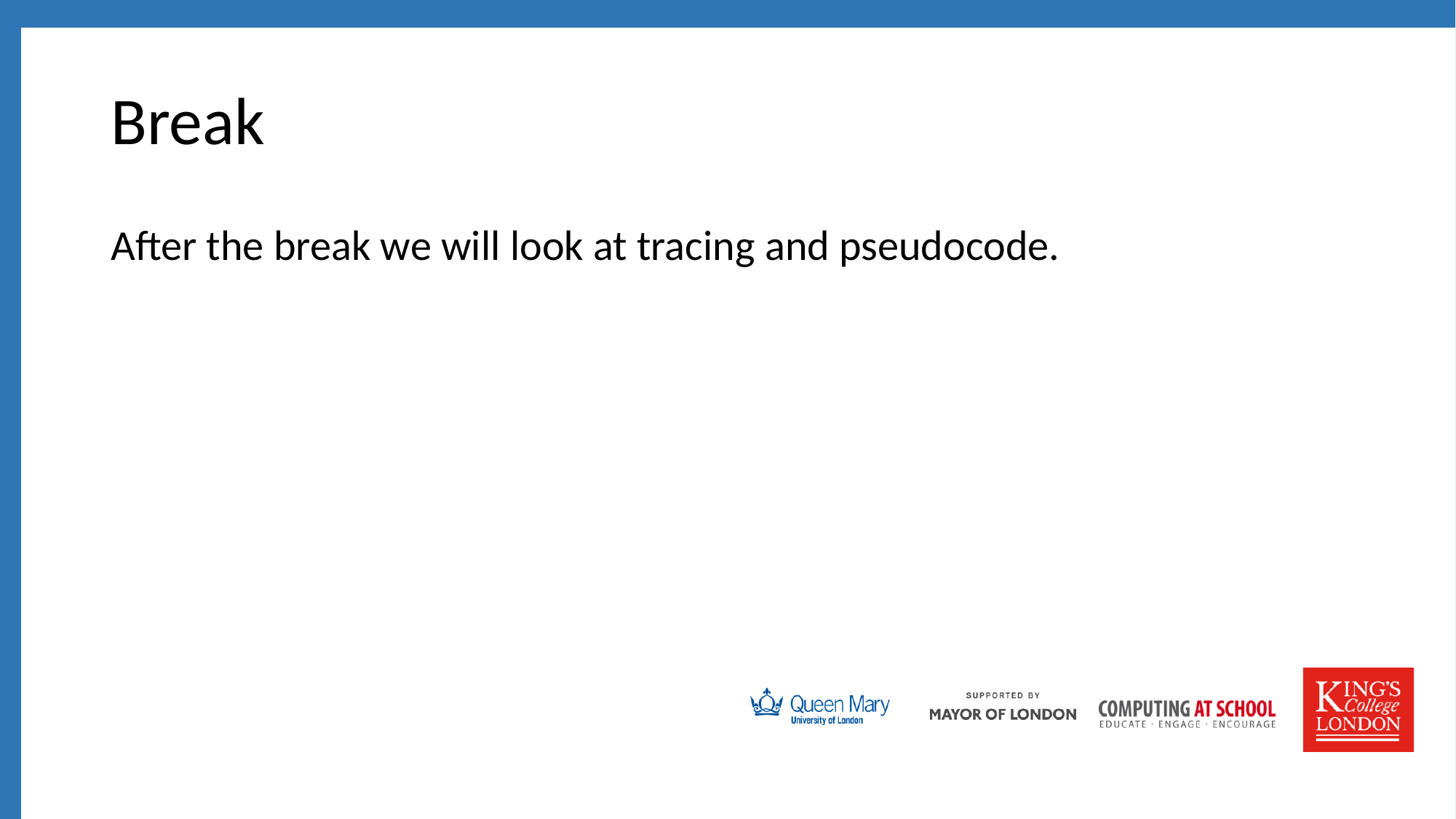

# Break
After the break we will look at tracing and pseudocode.